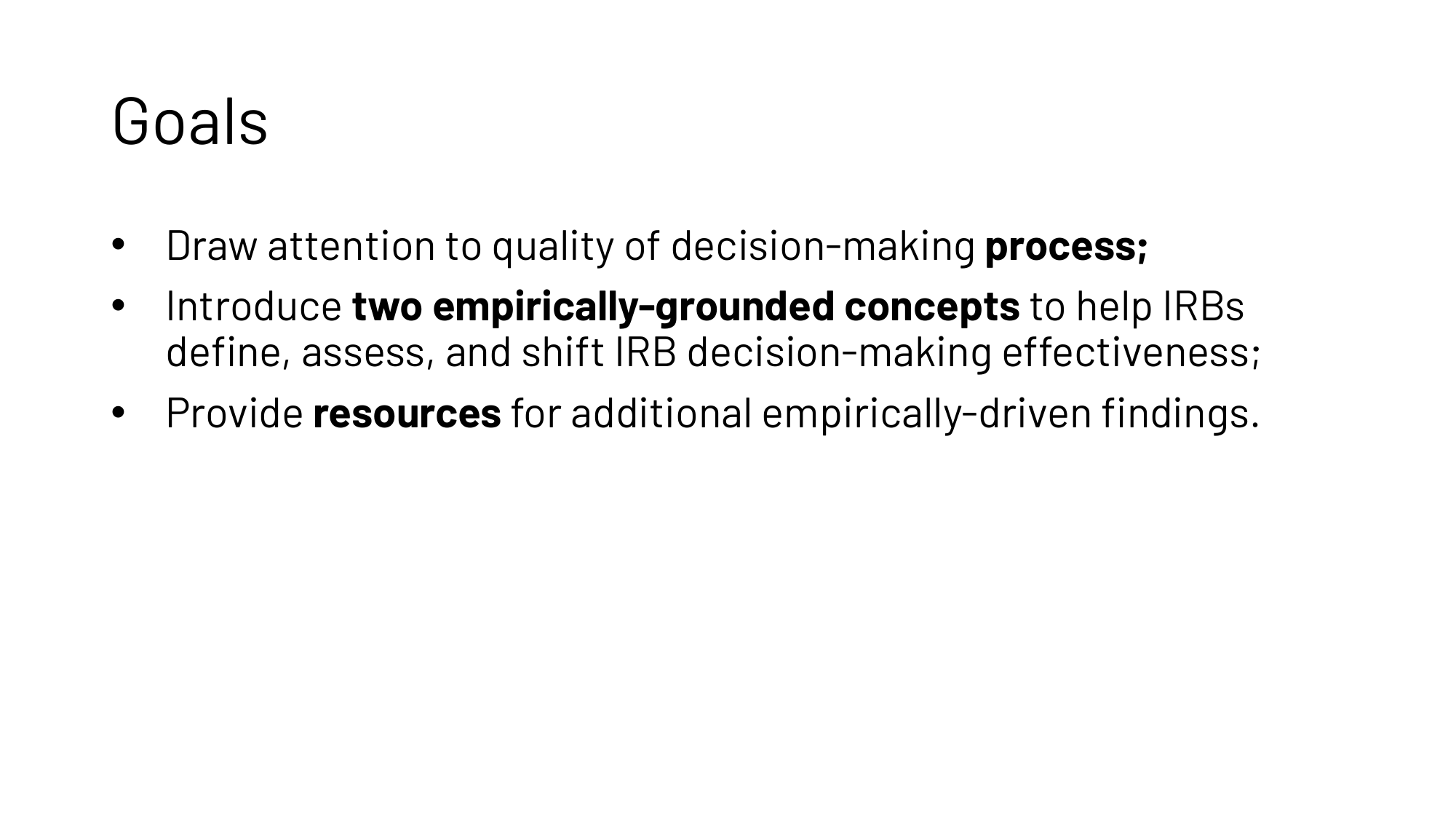

# Goals
Draw attention to quality of decision-making process;
Introduce two empirically-grounded concepts to help IRBs define, assess, and shift IRB decision-making effectiveness;
Provide resources for additional empirically-driven findings.